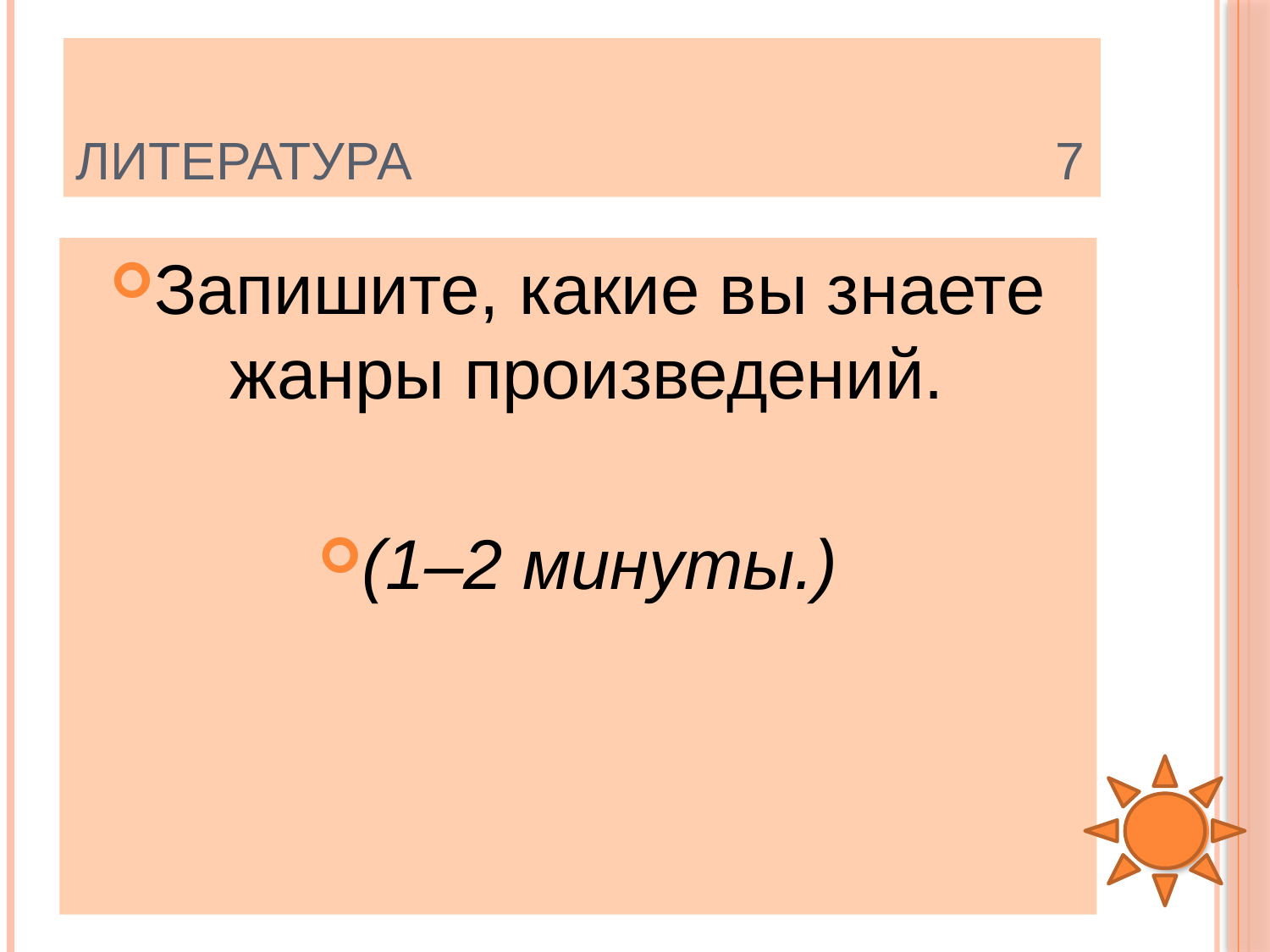

# Литература                                            7
Запишите, какие вы знаете жанры произведений.

(1–2 минуты.)